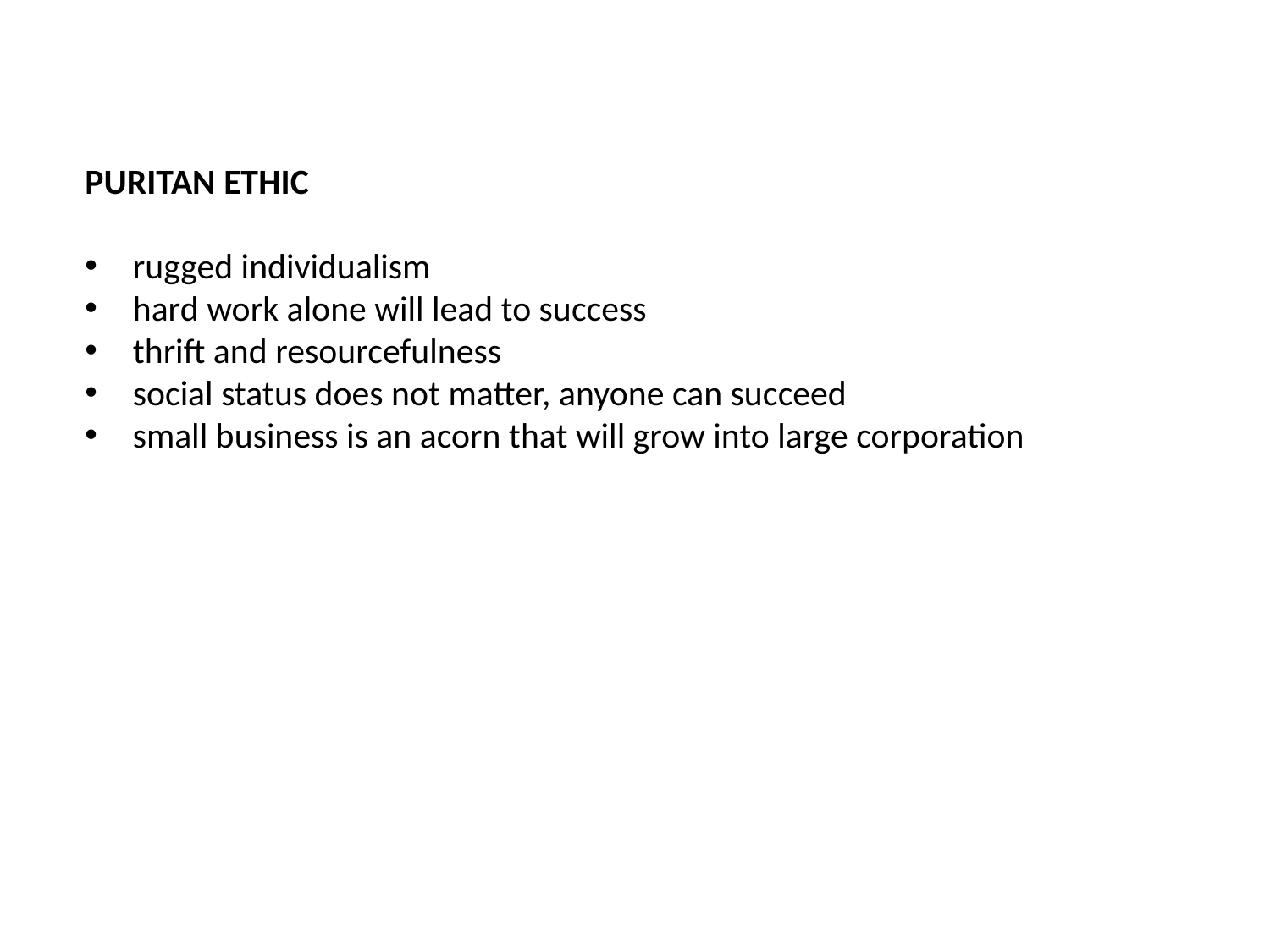

PURITAN ETHIC

rugged individualism
hard work alone will lead to success
thrift and resourcefulness
social status does not matter, anyone can succeed
small business is an acorn that will grow into large corporation